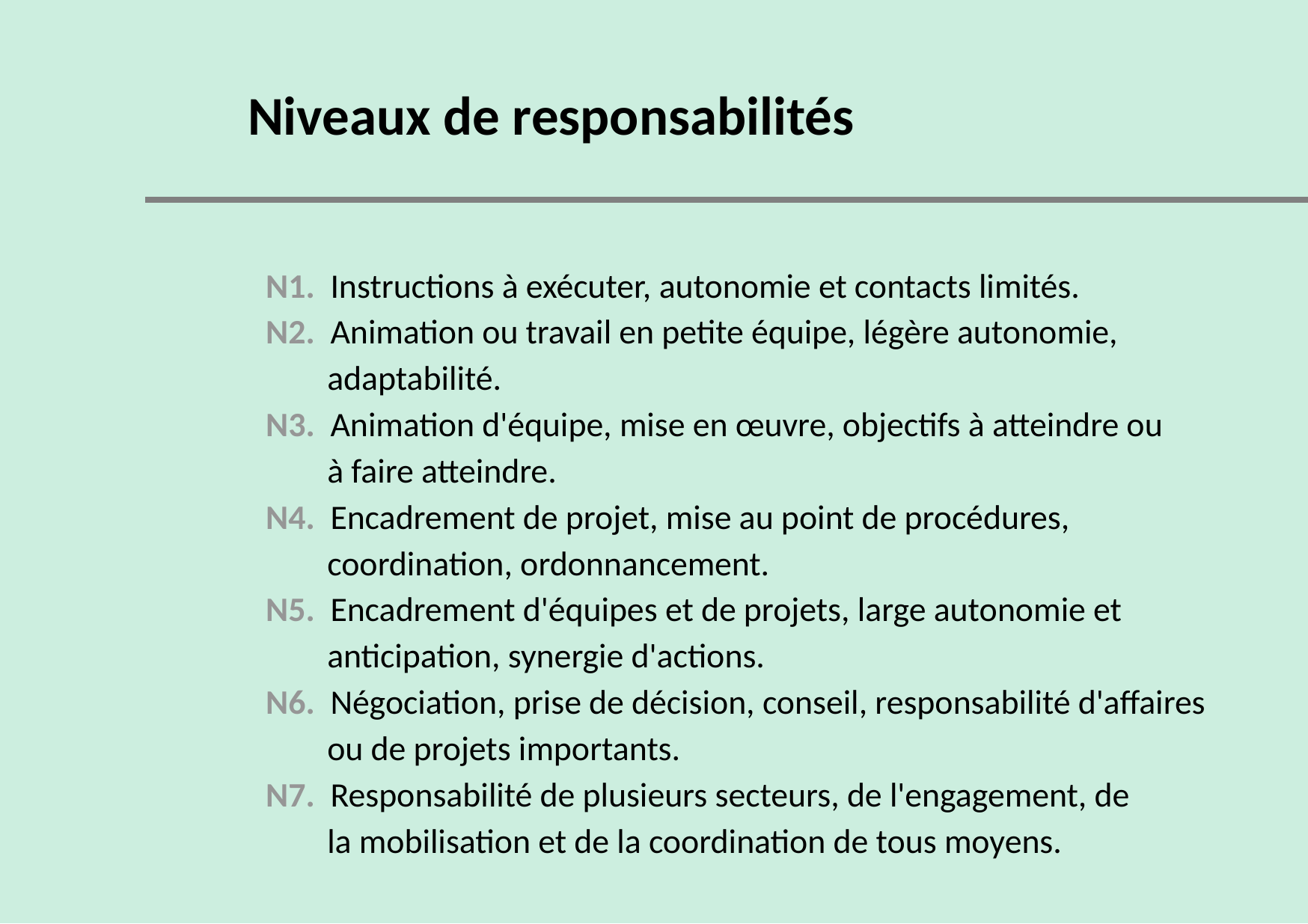

Niveaux de responsabilités

N1.  Instructions à exécuter, autonomie et contacts limités.
N2.  Animation ou travail en petite équipe, légère autonomie,
        adaptabilité.
N3.  Animation d'équipe, mise en œuvre, objectifs à atteindre ou
        à faire atteindre.
N4.  Encadrement de projet, mise au point de procédures,
        coordination, ordonnancement.
N5.  Encadrement d'équipes et de projets, large autonomie et
        anticipation, synergie d'actions.
N6.  Négociation, prise de décision, conseil, responsabilité d'affaires
        ou de projets importants.
N7.  Responsabilité de plusieurs secteurs, de l'engagement, de
        la mobilisation et de la coordination de tous moyens.